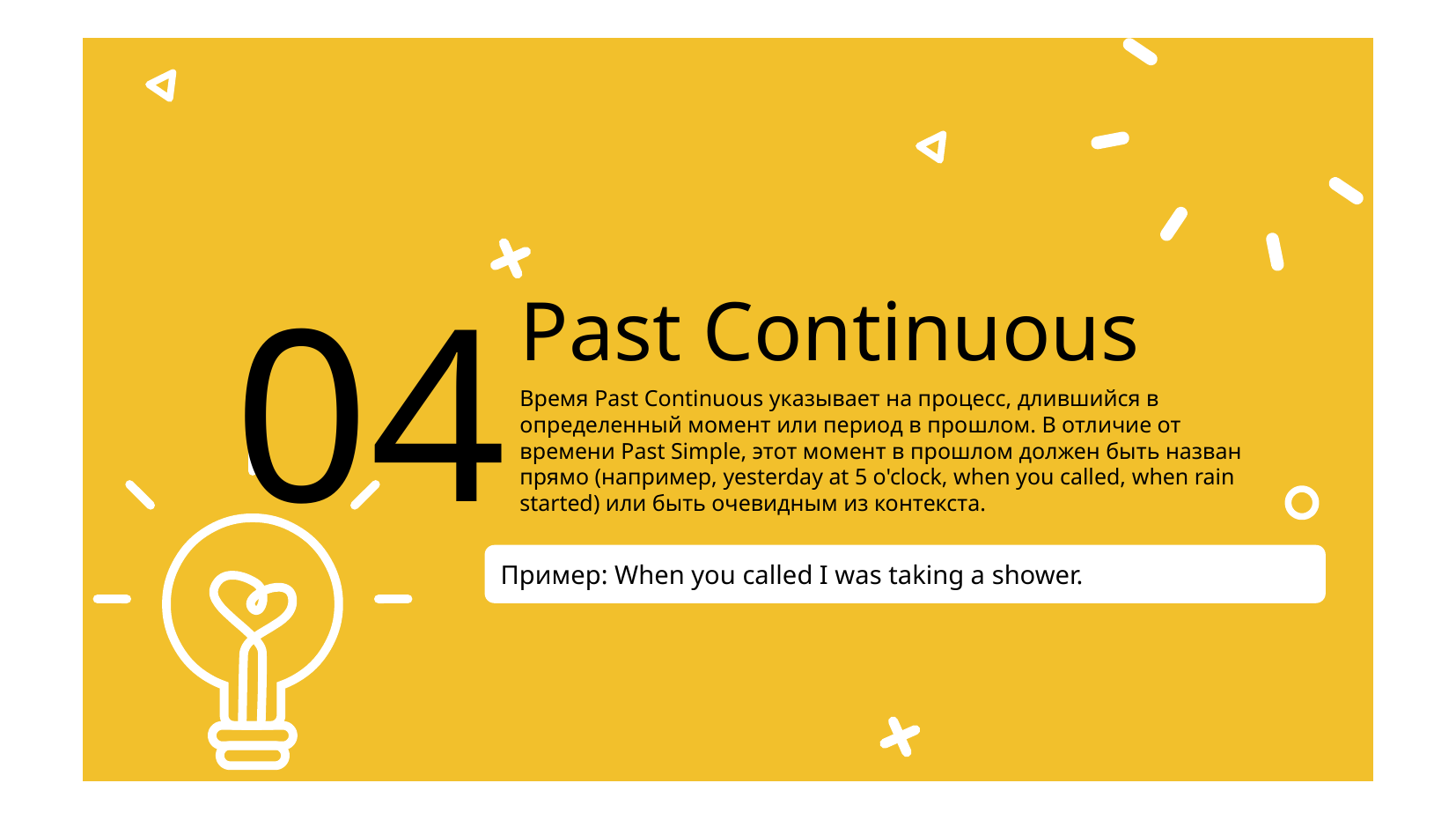

Past Continuous
04
Время Past Continuous указывает на процесс, длившийся в определенный момент или период в прошлом. В отличие от времени Past Simple, этот момент в прошлом должен быть назван прямо (например, yesterday at 5 o'clock, when you called, when rain started) или быть очевидным из контекста.
Пример: When you called I was taking a shower.